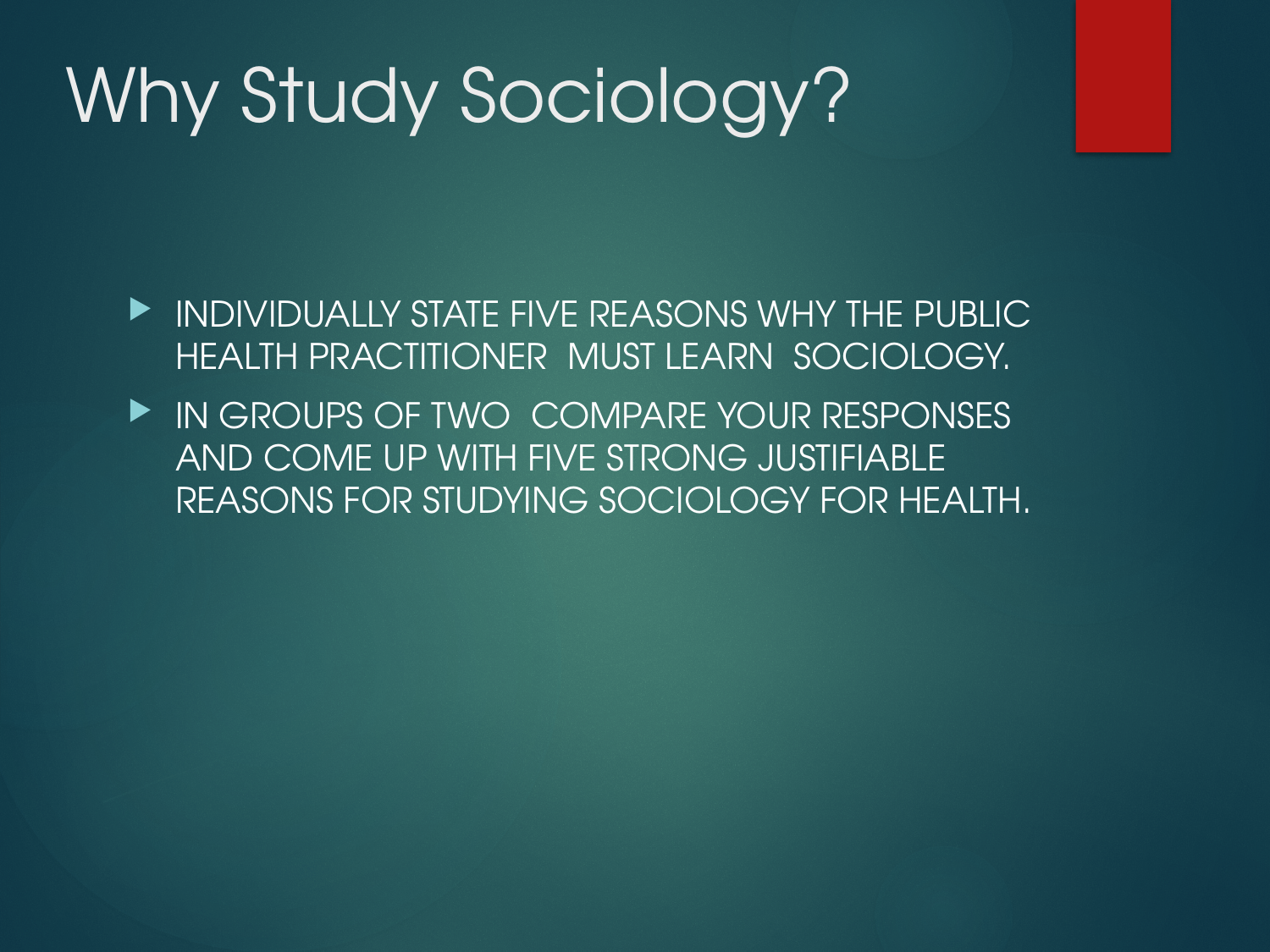

# Why Study Sociology?
INDIVIDUALLY STATE FIVE REASONS WHY THE PUBLIC HEALTH PRACTITIONER  MUST LEARN  SOCIOLOGY.
IN GROUPS OF TWO  COMPARE YOUR RESPONSES AND COME UP WITH FIVE STRONG JUSTIFIABLE REASONS FOR STUDYING SOCIOLOGY FOR HEALTH.